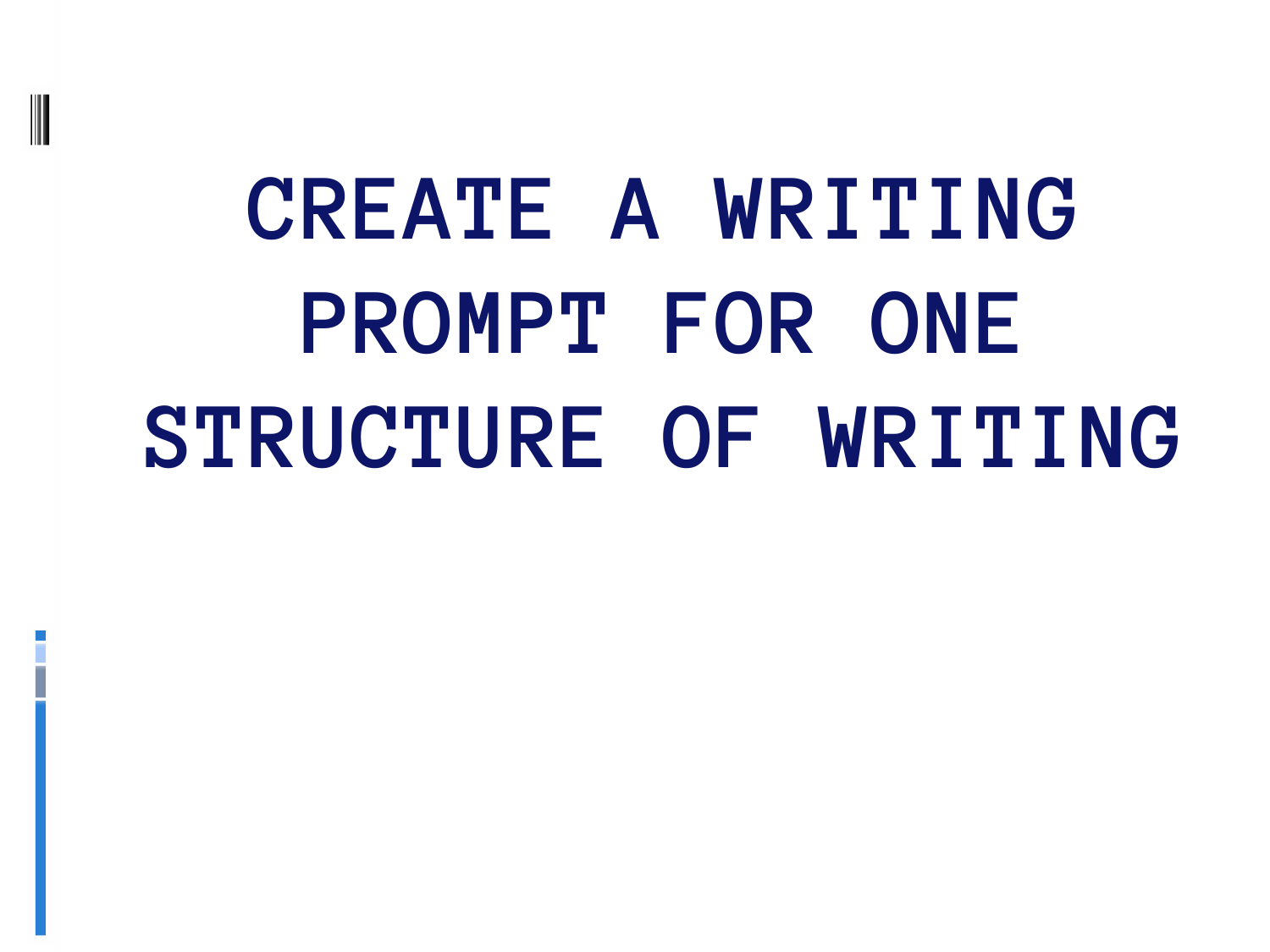

# Create a Writing prompt for one structure of writing